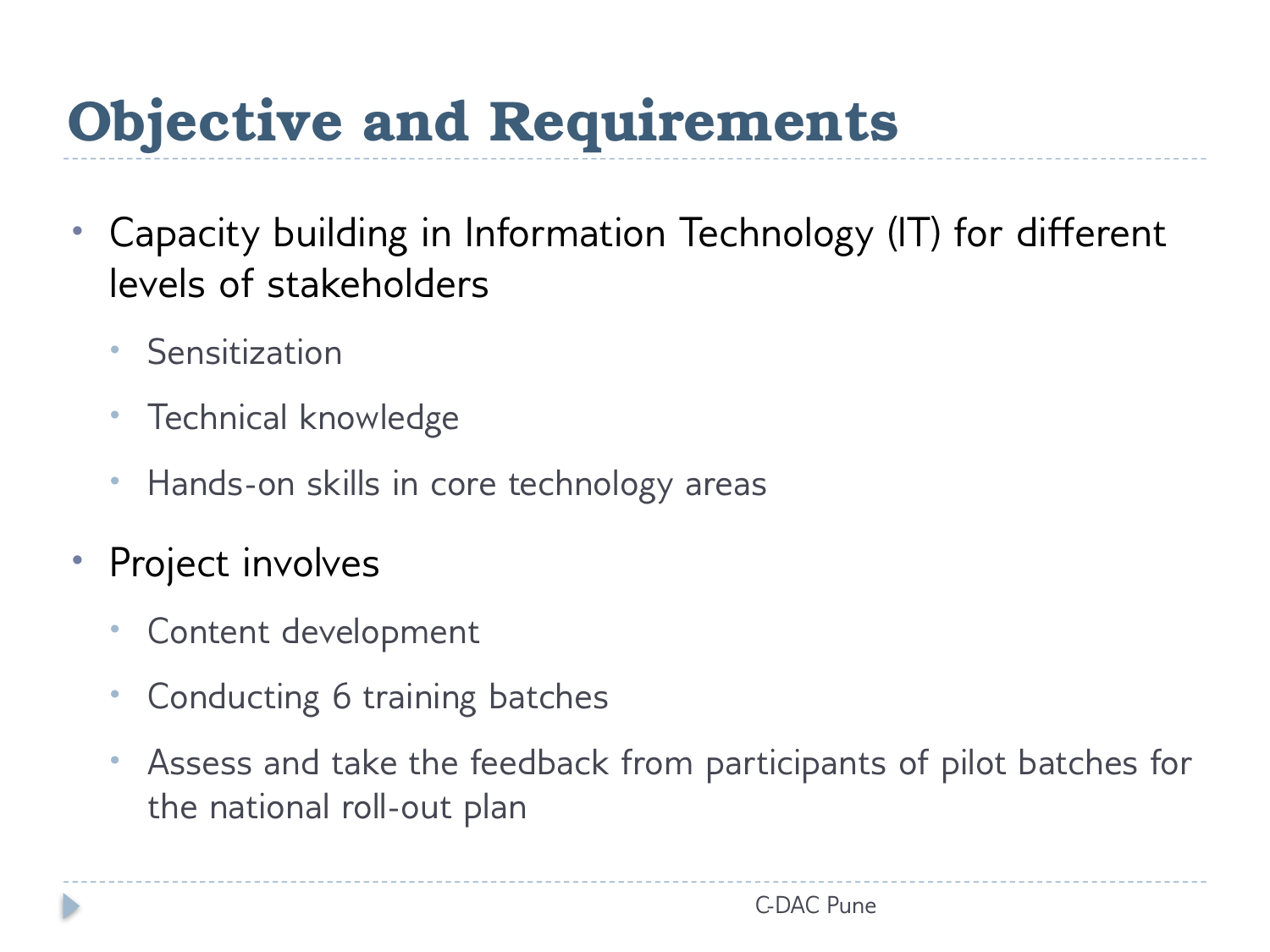

# Objective and Requirements
Capacity building in Information Technology (IT) for different levels of stakeholders
Sensitization
Technical knowledge
Hands-on skills in core technology areas
Project involves
Content development
Conducting 6 training batches
Assess and take the feedback from participants of pilot batches for the national roll-out plan
C-DAC Pune